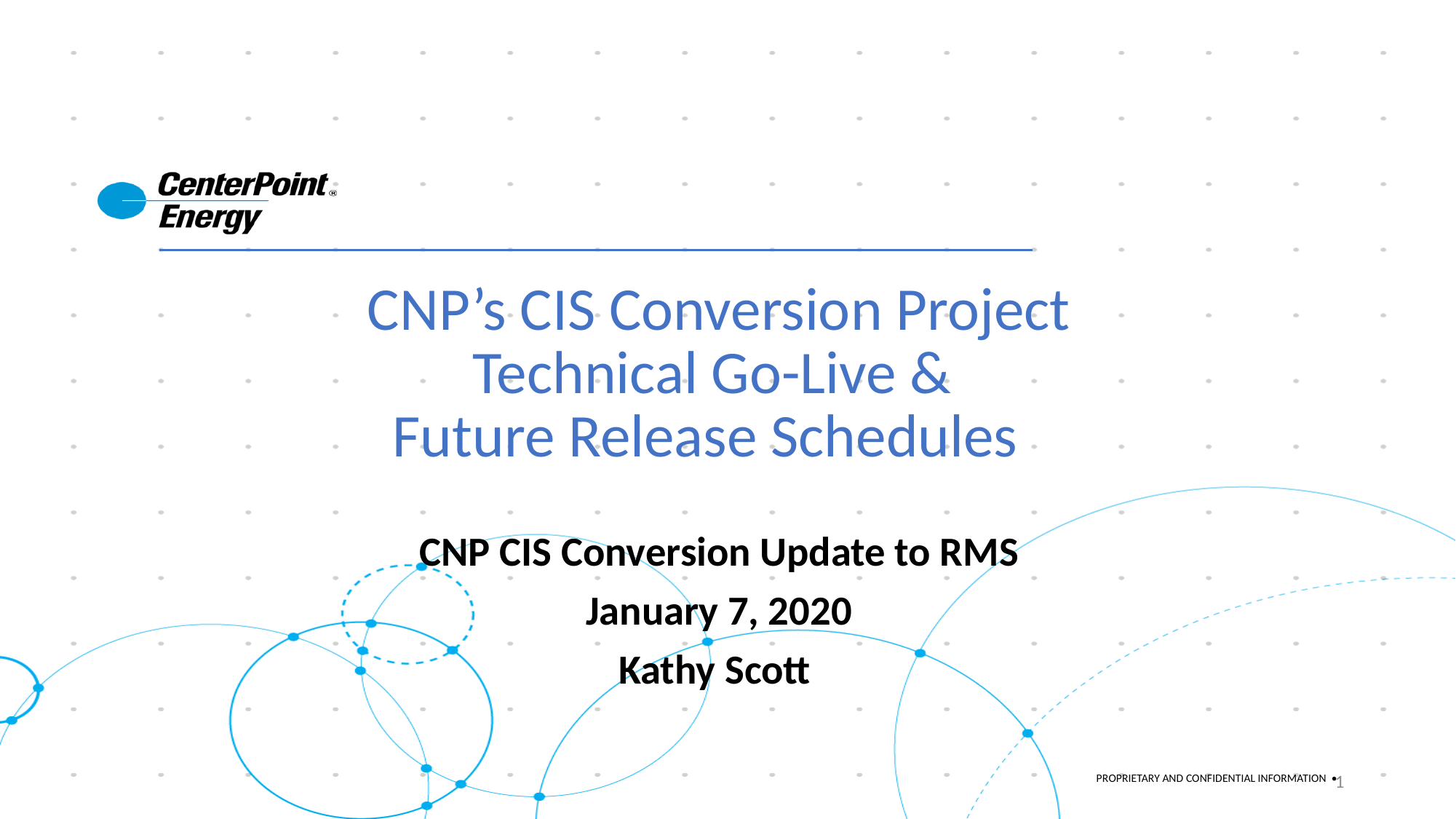

# CNP’s CIS Conversion Project Technical Go-Live & Future Release Schedules

CNP CIS Conversion Update to RMS
January 7, 2020
Kathy Scott
1